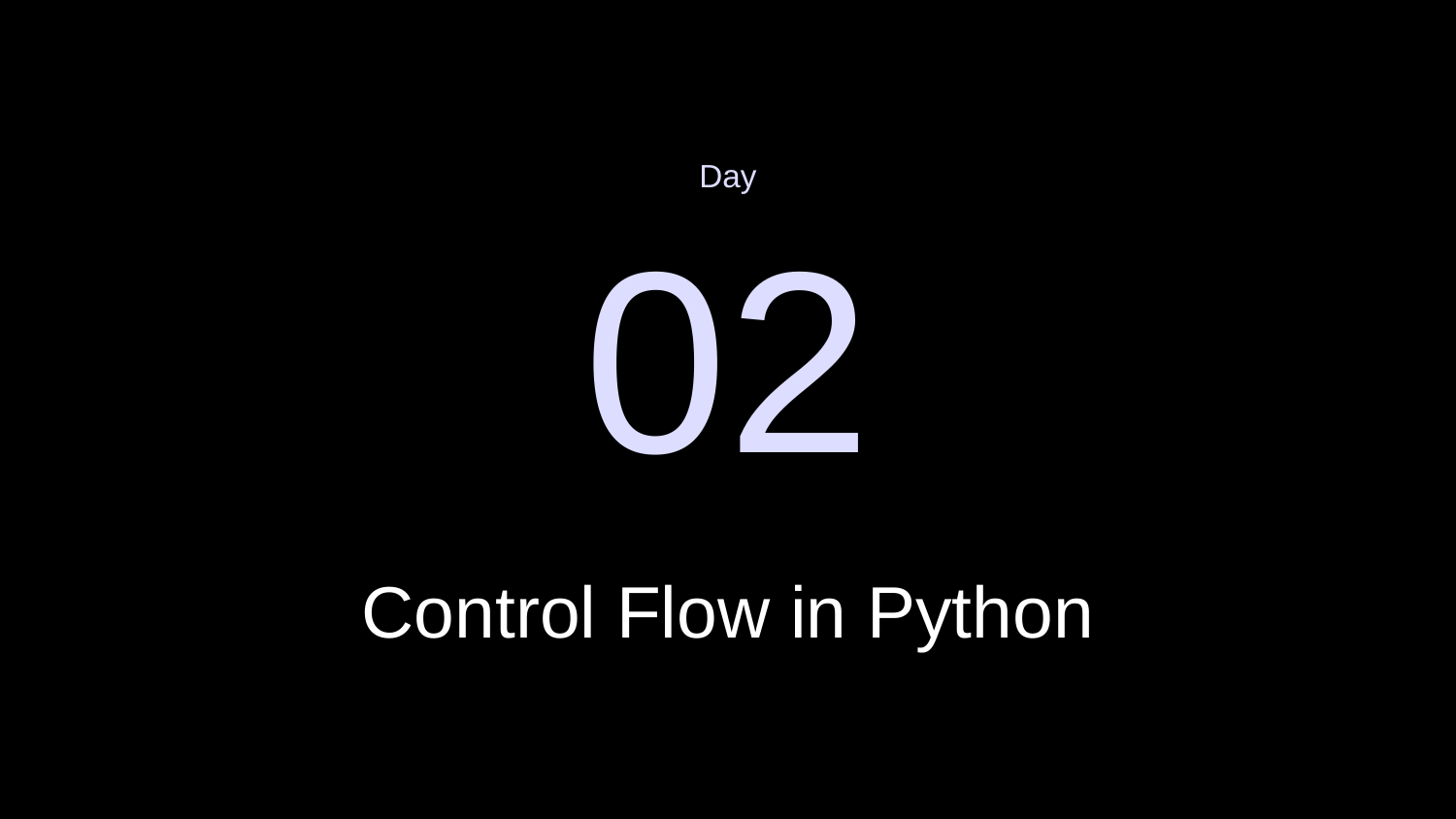

Day
02
# Control Flow in Python